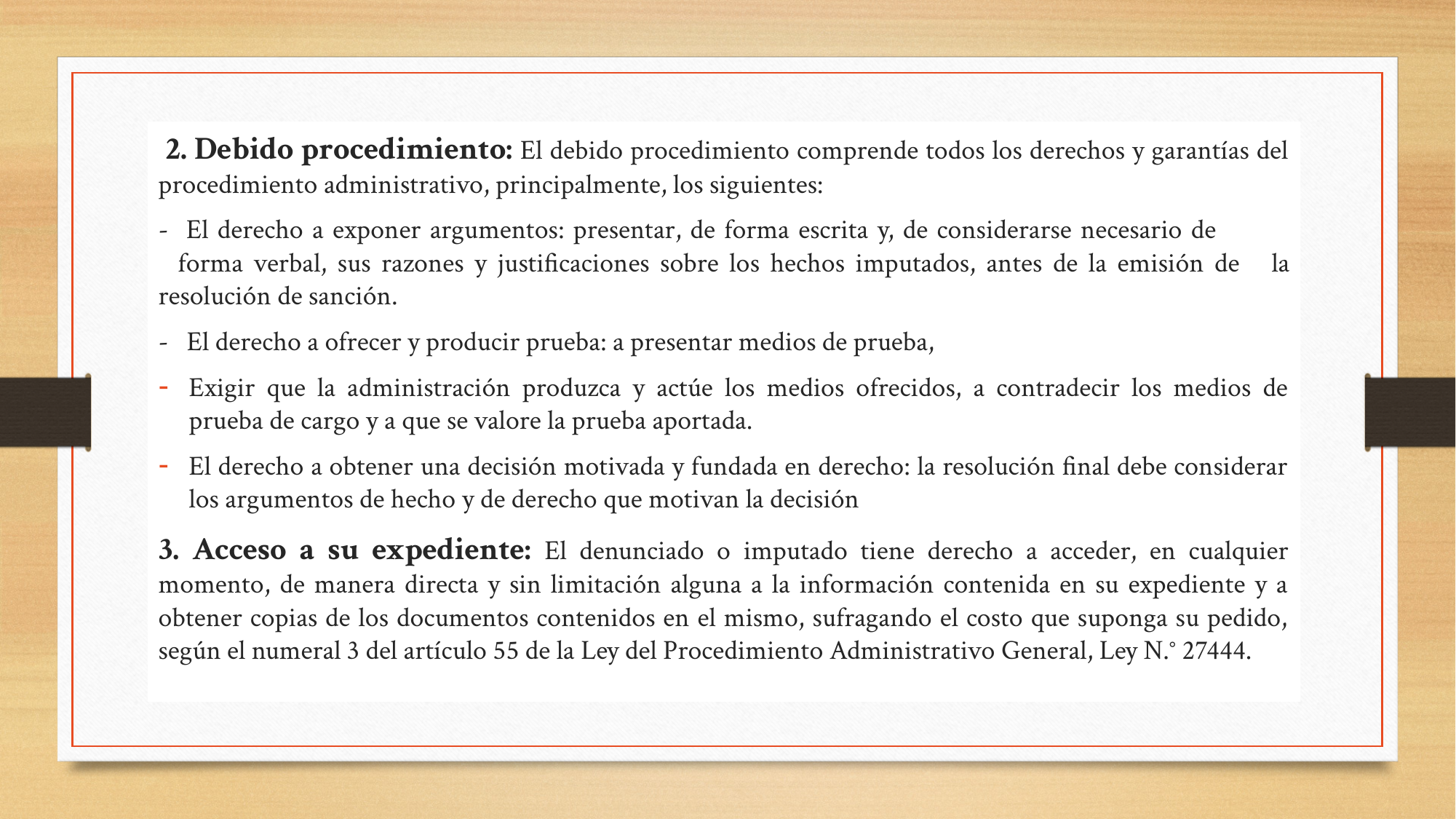

2. Debido procedimiento: El debido procedimiento comprende todos los derechos y garantías del procedimiento administrativo, principalmente, los siguientes:
-  El derecho a exponer argumentos: presentar, de forma escrita y, de considerarse necesario de         Dforma verbal, sus razones y justificaciones sobre los hechos imputados, antes de la emisión de Dla resolución de sanción.
-   El derecho a ofrecer y producir prueba: a presentar medios de prueba,
Exigir que la administración produzca y actúe los medios ofrecidos, a contradecir los medios de prueba de cargo y a que se valore la prueba aportada.
El derecho a obtener una decisión motivada y fundada en derecho: la resolución final debe considerar los argumentos de hecho y de derecho que motivan la decisión
3. Acceso a su expediente: El denunciado o imputado tiene derecho a acceder, en cualquier momento, de manera directa y sin limitación alguna a la información contenida en su expediente y a obtener copias de los documentos contenidos en el mismo, sufragando el costo que suponga su pedido, según el numeral 3 del artículo 55 de la Ley del Procedimiento Administrativo General, Ley N.° 27444.